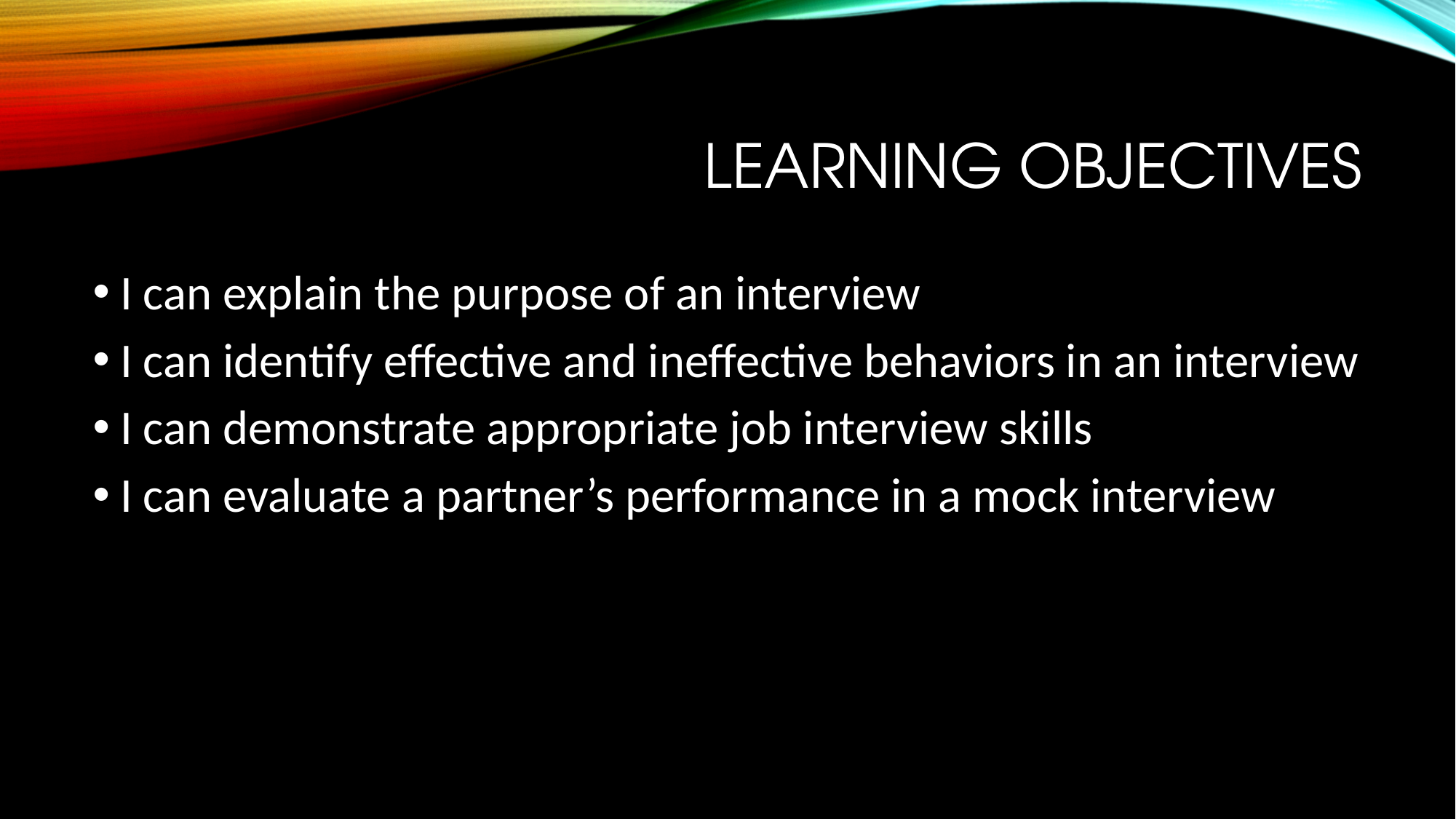

# Learning Objectives
I can explain the purpose of an interview
I can identify effective and ineffective behaviors in an interview
I can demonstrate appropriate job interview skills
I can evaluate a partner’s performance in a mock interview